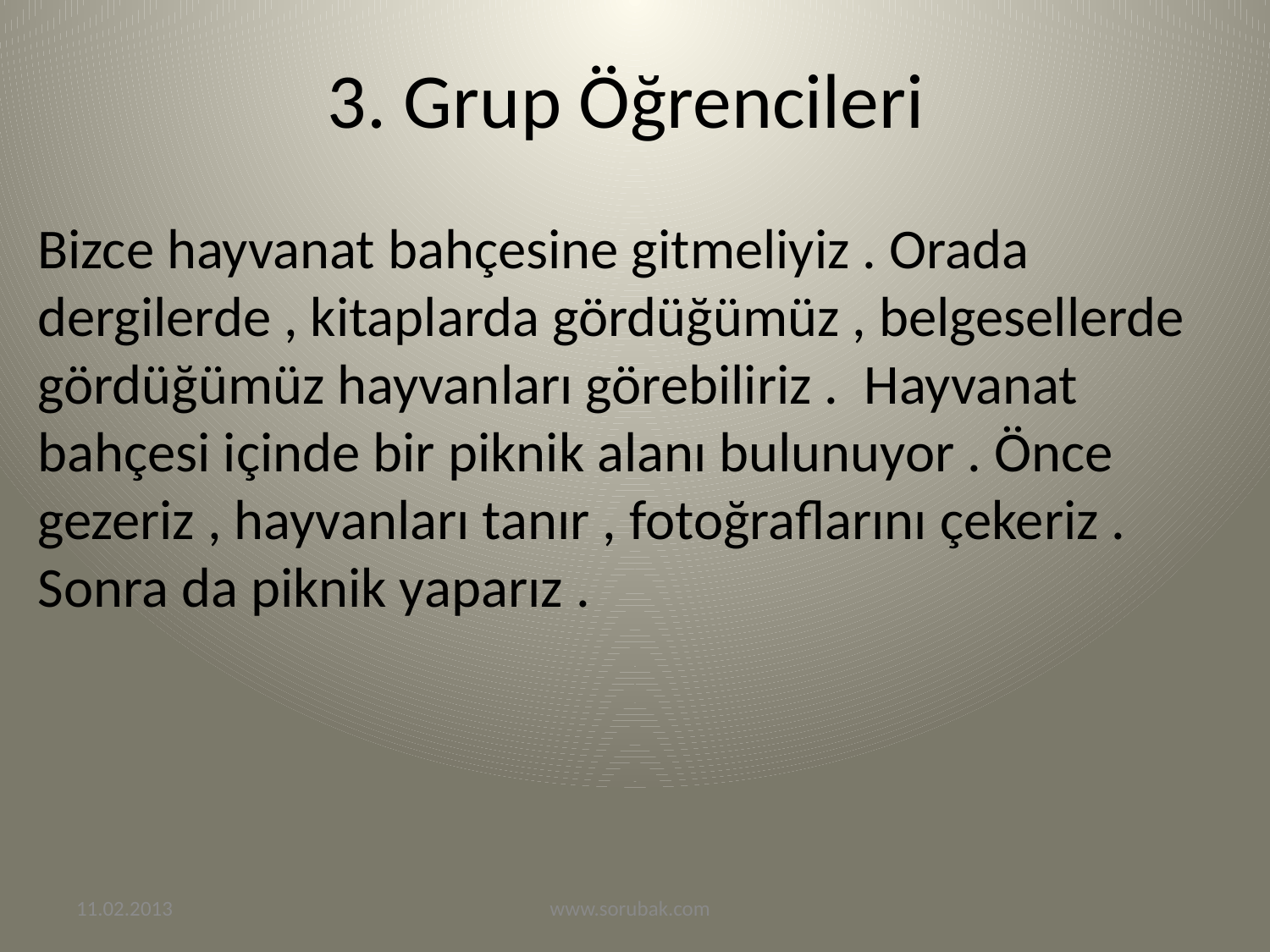

# 3. Grup Öğrencileri
Bizce hayvanat bahçesine gitmeliyiz . Orada dergilerde , kitaplarda gördüğümüz , belgesellerde gördüğümüz hayvanları görebiliriz .  Hayvanat bahçesi içinde bir piknik alanı bulunuyor . Önce gezeriz , hayvanları tanır , fotoğraflarını çekeriz . Sonra da piknik yaparız .

11.02.2013
www.sorubak.com